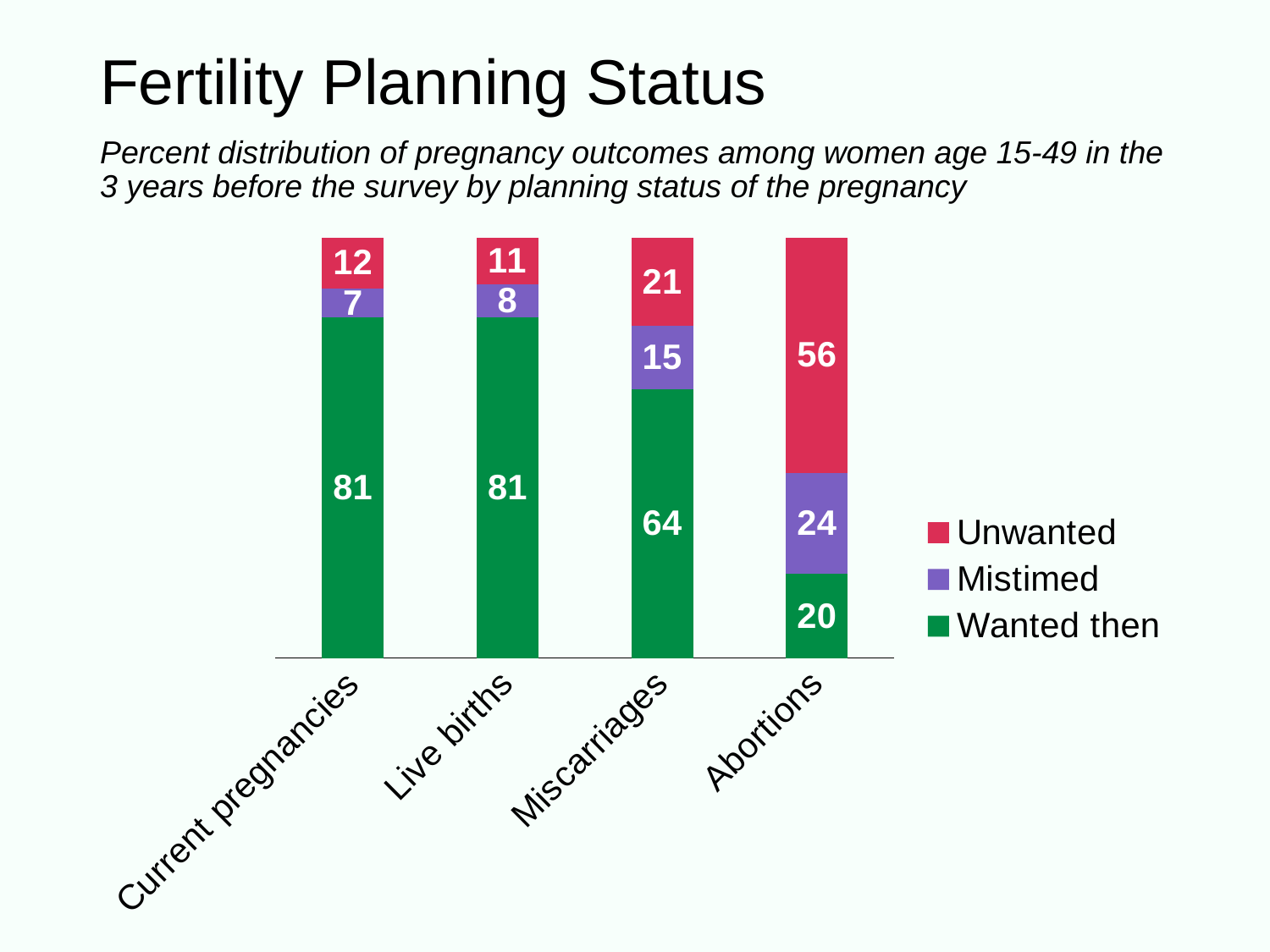

# Fertility Planning Status
Percent distribution of pregnancy outcomes among women age 15-49 in the 3 years before the survey by planning status of the pregnancy

### Chart

| Category | Wanted then | Mistimed | Unwanted |
|---|---|---|---|
| Current pregnancies | 81.0 | 7.0 | 12.0 |
| Live births | 81.0 | 8.0 | 11.0 |
| Miscarriages | 64.0 | 15.0 | 21.0 |
| Abortions | 20.0 | 24.0 | 56.0 |